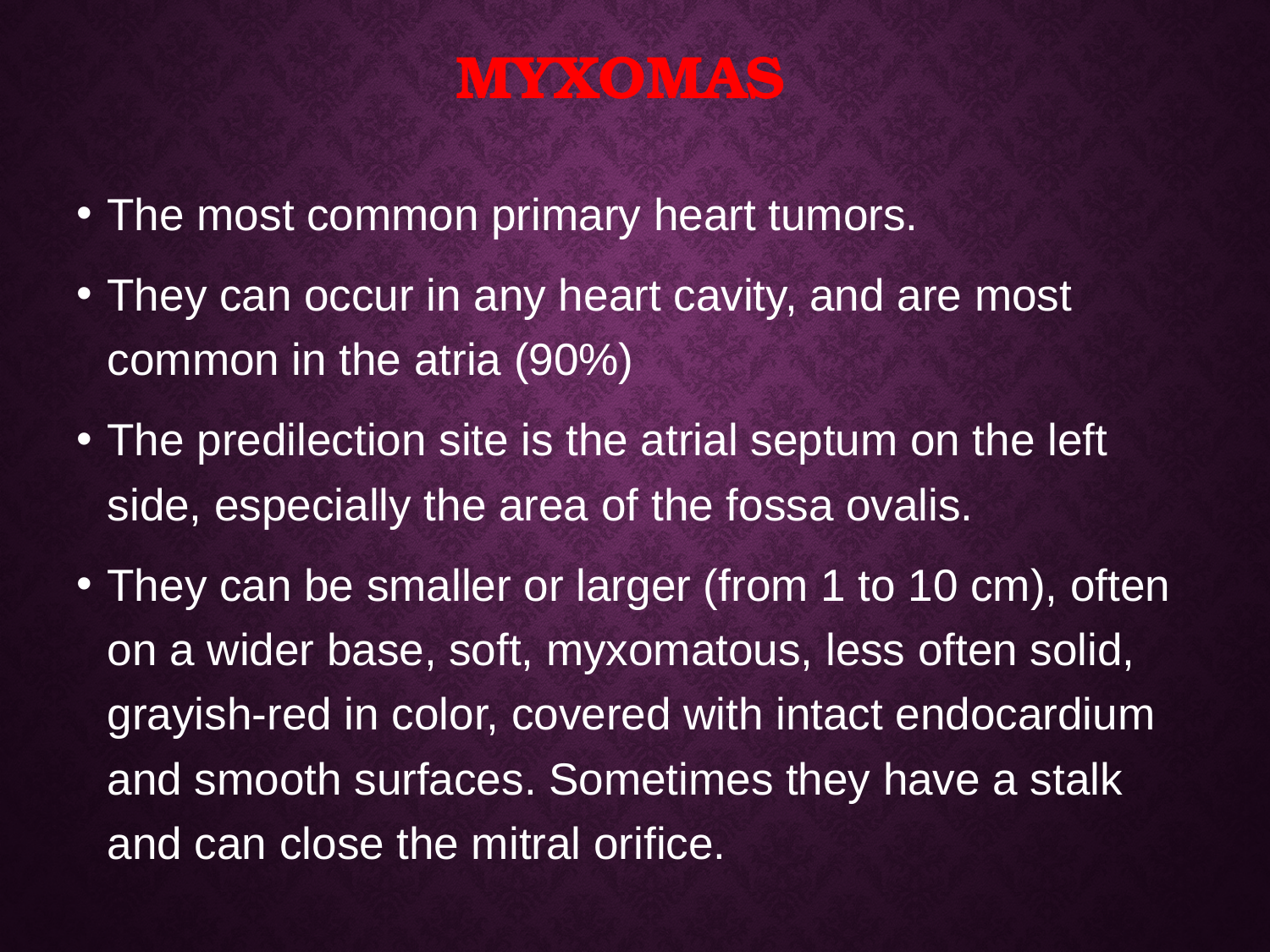

# Myxomas
The most common primary heart tumors.
They can occur in any heart cavity, and are most common in the atria (90%)
The predilection site is the atrial septum on the left side, especially the area of ​​the fossa ovalis.
They can be smaller or larger (from 1 to 10 cm), often on a wider base, soft, myxomatous, less often solid, grayish-red in color, covered with intact endocardium and smooth surfaces. Sometimes they have a stalk and can close the mitral orifice.